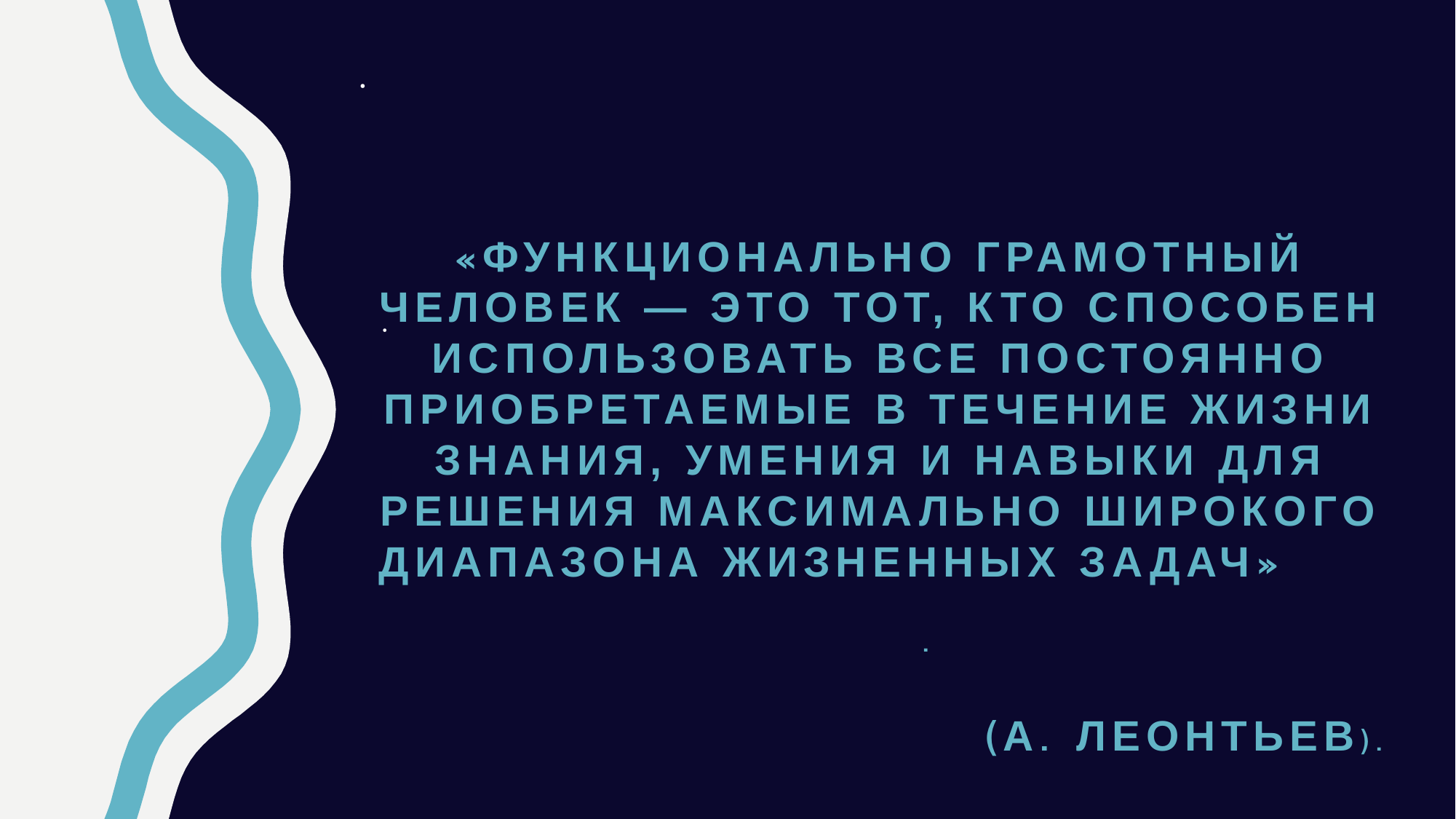

.
«Функционально грамотный человек — это тот, кто способен использовать все постоянно приобретаемые в течение жизни знания, умения и навыки для решения максимально широкого диапазона жизненных задач»

(А. Леонтьев).
 .
                                 .